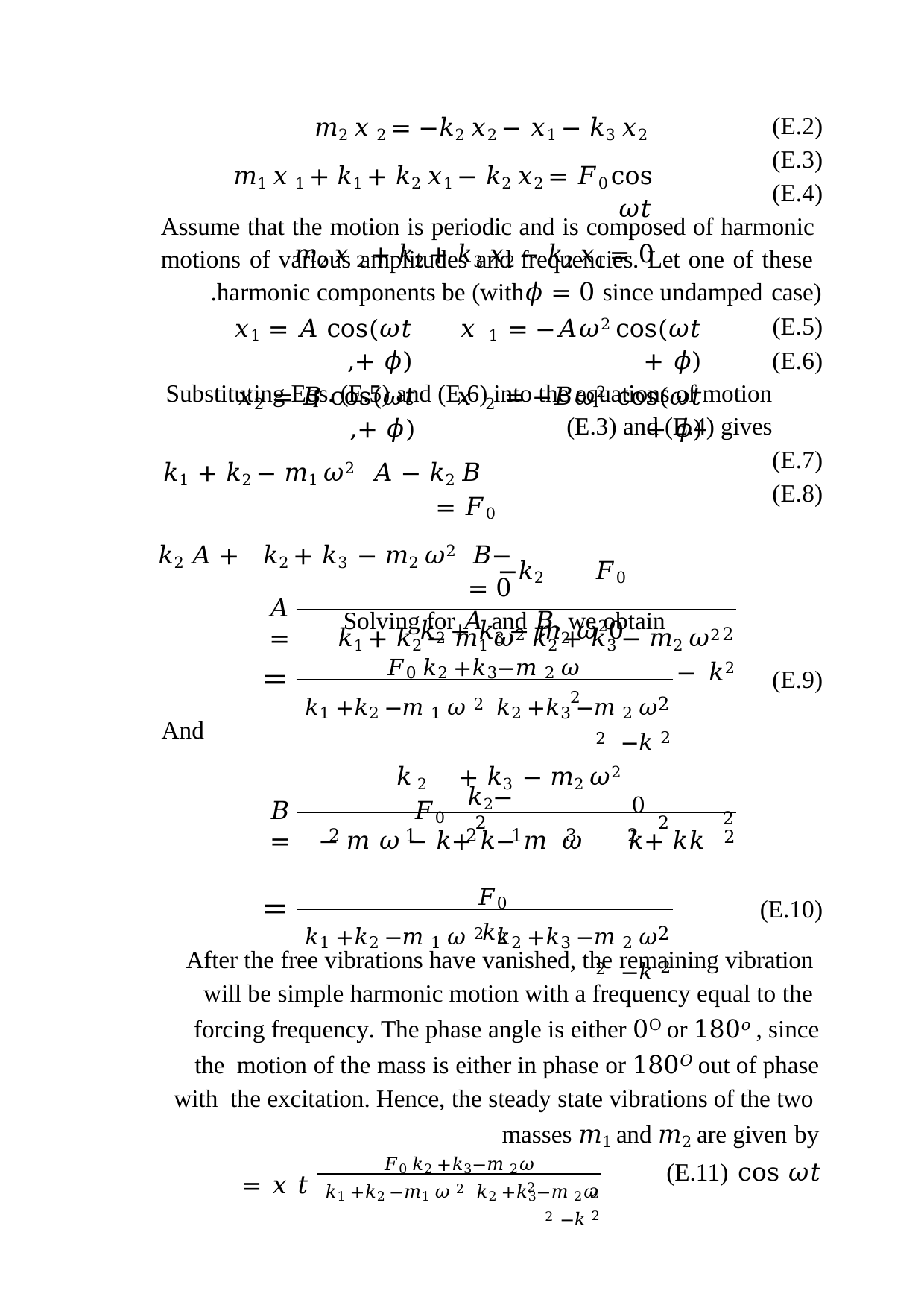

𝑚2 𝑥 2 = −𝑘2 𝑥2 − 𝑥1 − 𝑘3 𝑥2
𝑚1 𝑥 1 + 𝑘1 + 𝑘2 𝑥1 − 𝑘2 𝑥2 = 𝐹0 cos 𝜔𝑡
𝑚2 𝑥 2 + 𝑘2 + 𝑘3 𝑥2 − 𝑘2 𝑥1 = 0
(E.2)
(E.3)
(E.4)
Assume that the motion is periodic and is composed of harmonic  motions of various amplitudes and frequencies. Let one of these  harmonic components be (with𝜙 = 0 since undamped case).
𝑥1  = 𝐴 cos(𝜔𝑡 + 𝜙),
𝑥2  = 𝐵 cos(𝜔𝑡 + 𝜙),
𝑥  1  = −𝐴𝜔2 cos(𝜔𝑡 + 𝜙)
𝑥  2  = −𝐵𝜔2  cos(𝜔𝑡 + 𝜙)
(E.5)
(E.6)
Substituting Eqs. (E.5) and (E.6) into the equations of motion  (E.3) and (E.4) gives
 𝑘1  + 𝑘2 − 𝑚1 𝜔2   𝐴 − 𝑘2 𝐵 = 𝐹0
−𝑘2 𝐴 +  𝑘2 + 𝑘3  − 𝑚2 𝜔2   𝐵 = 0
Solving for 𝐴 and 𝐵, we obtain
(E.7)
(E.8)
 𝐹0	−𝑘2
0	𝑘2 + 𝑘3 − 𝑚2 𝜔2

𝐴 =
 𝑘1 + 𝑘2 − 𝑚1 𝜔2 𝑘2 + 𝑘3 − 𝑚2 𝜔2 − 𝑘2

2
𝐹0 𝑘2 +𝑘3−𝑚 2 𝜔 2
=
(E.9)

 𝑘1 +𝑘2 −𝑚 1 𝜔 2 𝑘2 +𝑘3 −𝑚 2 𝜔 2 −𝑘 2
2
And
 𝑘2  + 𝑘3  − 𝑚2 𝜔2	𝐹0

0
−𝑘2
𝐵 =
2
2
2	2
 𝑘	+ 𝑘	− 𝑚 𝜔     𝑘	+ 𝑘	− 𝑚 𝜔 − 𝑘

1	2	1	2
3
2
𝐹0 𝑘2
=
(E.10)

 𝑘1 +𝑘2 −𝑚 1 𝜔 2 𝑘2 +𝑘3 −𝑚 2 𝜔 2 −𝑘 2
2
After the free vibrations have vanished, the remaining vibration  will be simple harmonic motion with a frequency equal to the  forcing frequency. The phase angle is either 0Ο or 180𝜊 , since the  motion of the mass is either in phase or 180𝑂 out of phase with  the excitation. Hence, the steady state vibrations of the two  masses 𝑚1 and 𝑚2 are given by
𝐹0 𝑘2 +𝑘3−𝑚 2𝜔 2
𝑥 𝑡 =
cos 𝜔𝑡	(E.11)

𝑘1 +𝑘2 −𝑚1 𝜔 2 𝑘2 +𝑘3−𝑚 2𝜔 2 −𝑘 2
2